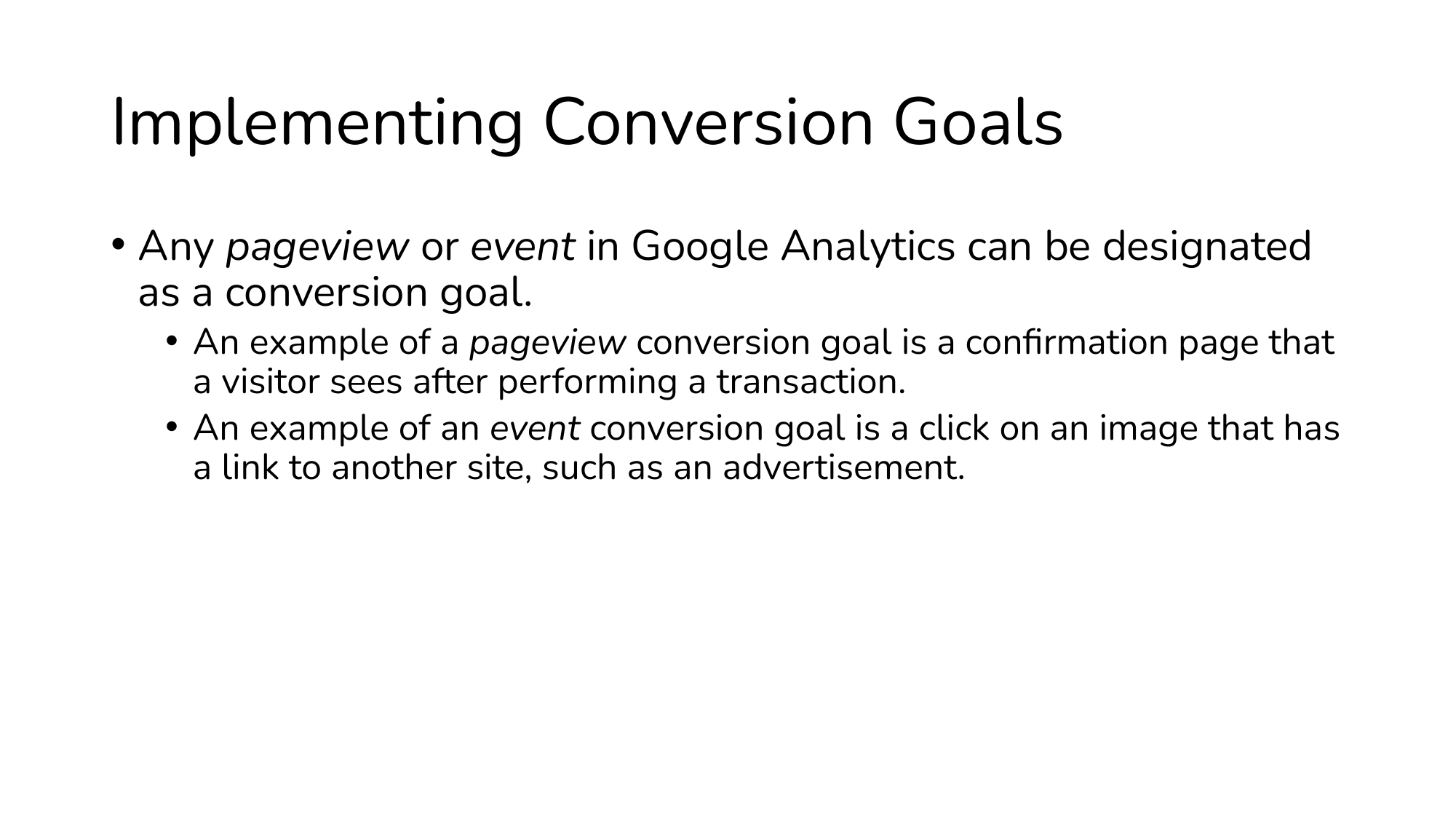

# Implementing Conversion Goals
Any pageview or event in Google Analytics can be designated as a conversion goal.
An example of a pageview conversion goal is a confirmation page that a visitor sees after performing a transaction.
An example of an event conversion goal is a click on an image that has a link to another site, such as an advertisement.